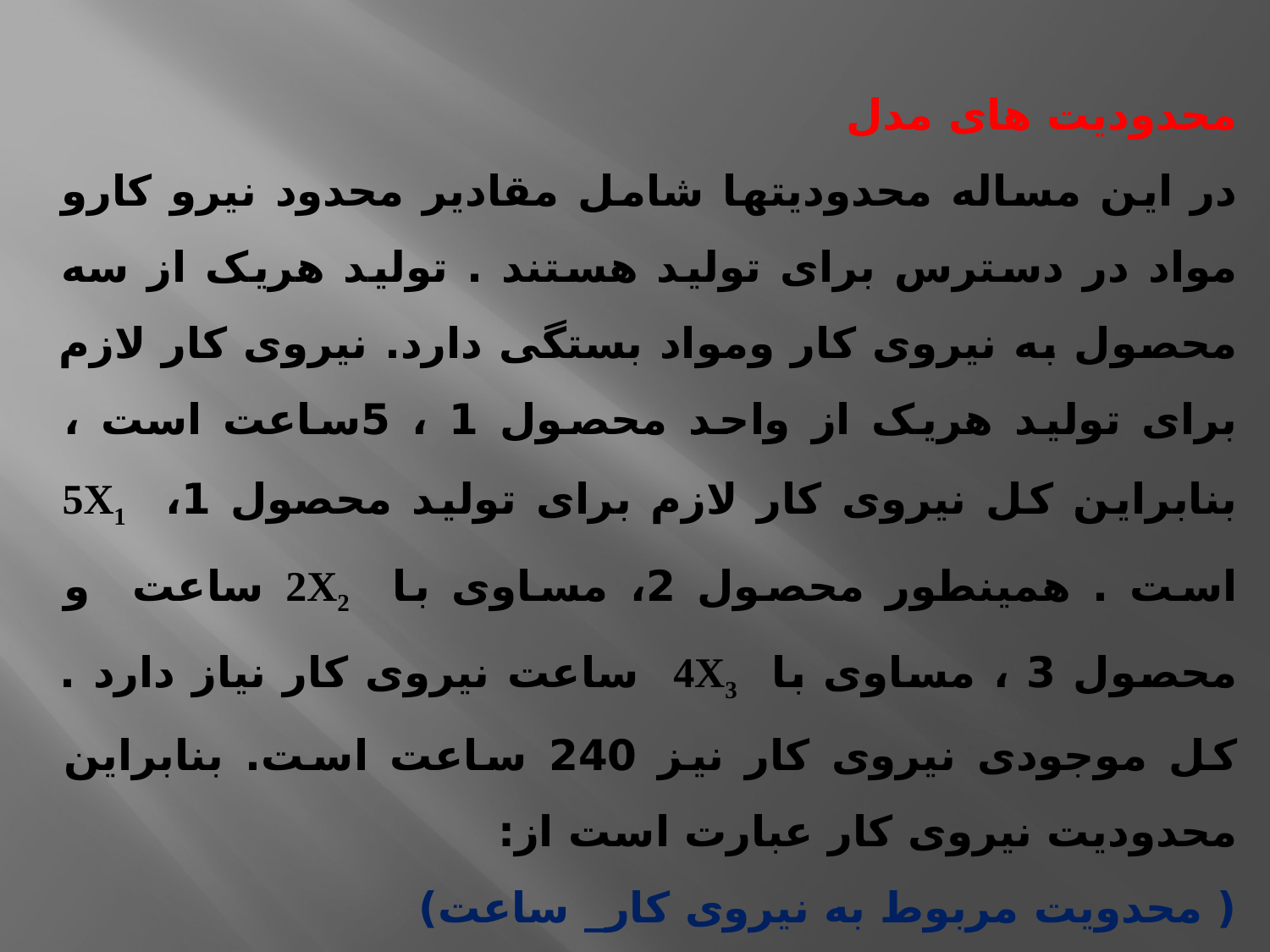

محدودیت های مدل
در این مساله محدودیتها شامل مقادیر محدود نیرو کارو مواد در دسترس برای تولید هستند . تولید هریک از سه محصول به نیروی کار ومواد بستگی دارد. نیروی کار لازم برای تولید هریک از واحد محصول 1 ، 5ساعت است ، بنابراین کل نیروی کار لازم برای تولید محصول 1،  5X1 است . همینطور محصول 2، مساوی با  2X2 ساعت  و محصول 3 ، مساوی با  4X3  ساعت نیروی کار نیاز دارد . کل موجودی نیروی کار نیز 240 ساعت است. بنابراین محدودیت نیروی کار عبارت است از:
( محدویت مربوط به نیروی کار_ ساعت)                      5X1 + 2X2 + 4X3 ≤ 240